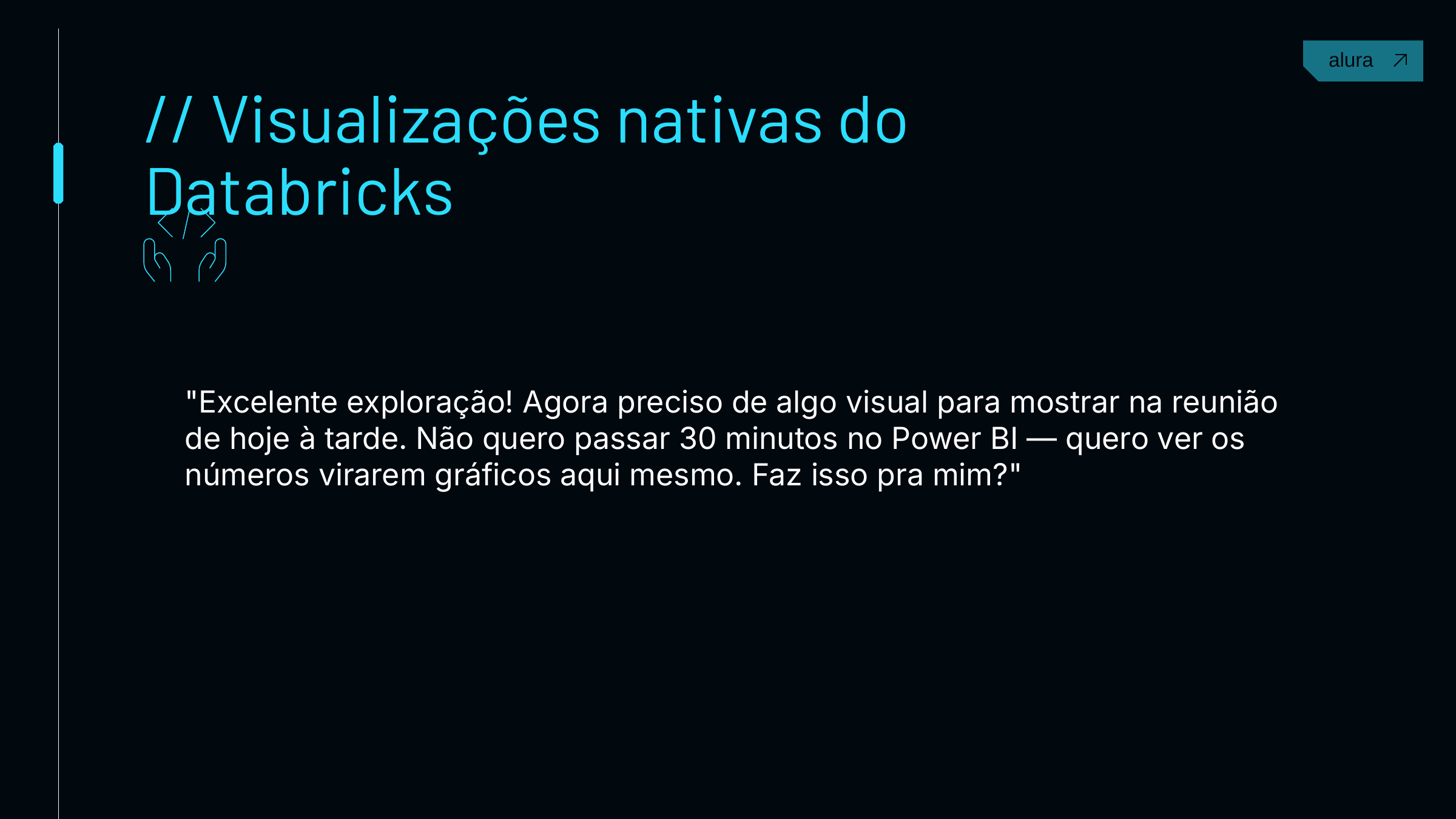

Contact
// Visualizações nativas do Databricks

"Excelente exploração! Agora preciso de algo visual para mostrar na reunião de hoje à tarde. Não quero passar 30 minutos no Power BI — quero ver os números virarem gráficos aqui mesmo. Faz isso pra mim?"